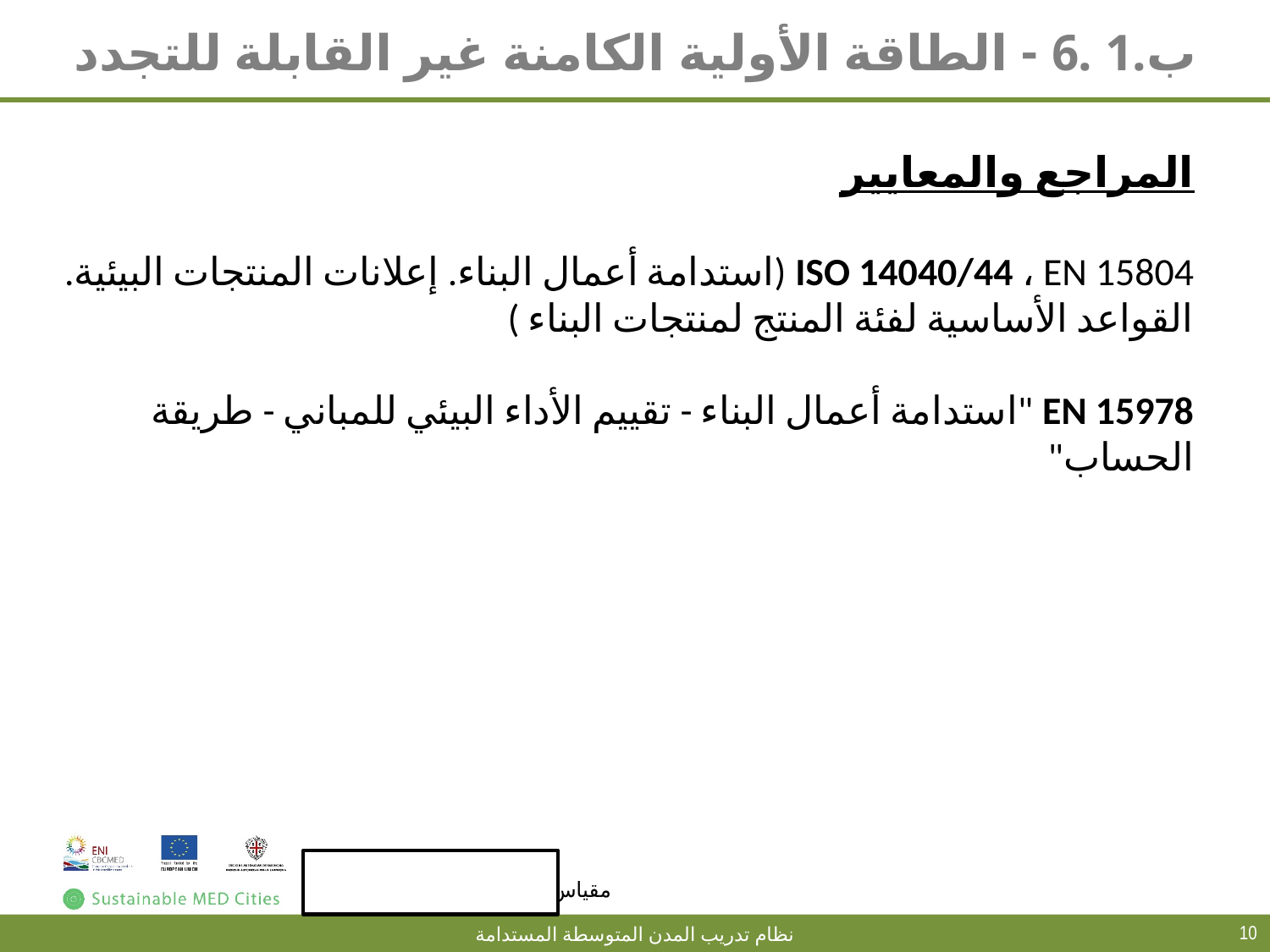

# ب.1 .6 - الطاقة الأولية الكامنة غير القابلة للتجدد
المراجع والمعايير

ISO 14040/44 ، EN 15804 (استدامة أعمال البناء. إعلانات المنتجات البيئية. القواعد الأساسية لفئة المنتج لمنتجات البناء )

EN 15978 "استدامة أعمال البناء - تقييم الأداء البيئي للمباني - طريقة الحساب"

10